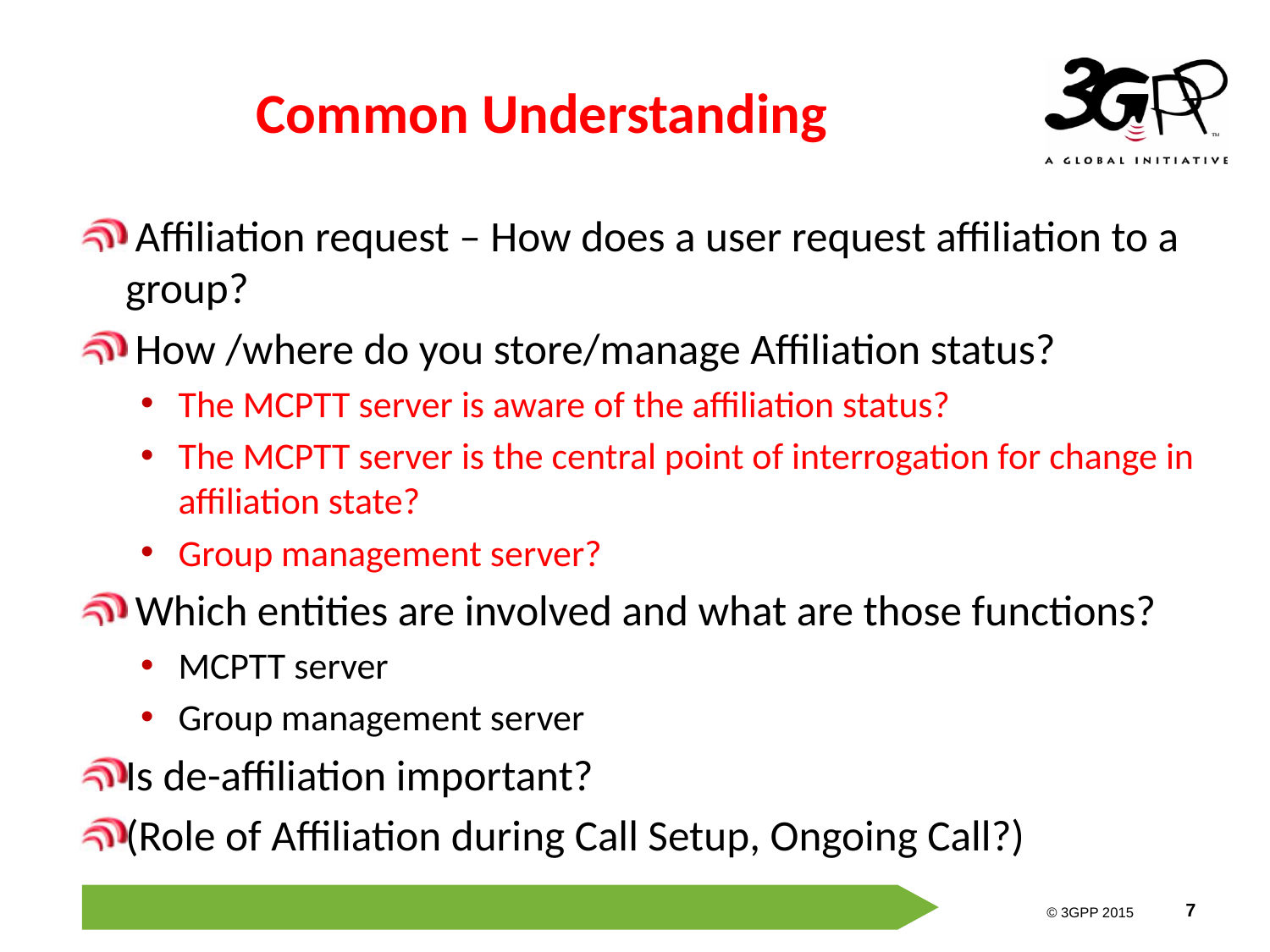

# Common Understanding
 Affiliation request – How does a user request affiliation to a group?
 How /where do you store/manage Affiliation status?
The MCPTT server is aware of the affiliation status?
The MCPTT server is the central point of interrogation for change in affiliation state?
Group management server?
 Which entities are involved and what are those functions?
MCPTT server
Group management server
Is de-affiliation important?
(Role of Affiliation during Call Setup, Ongoing Call?)